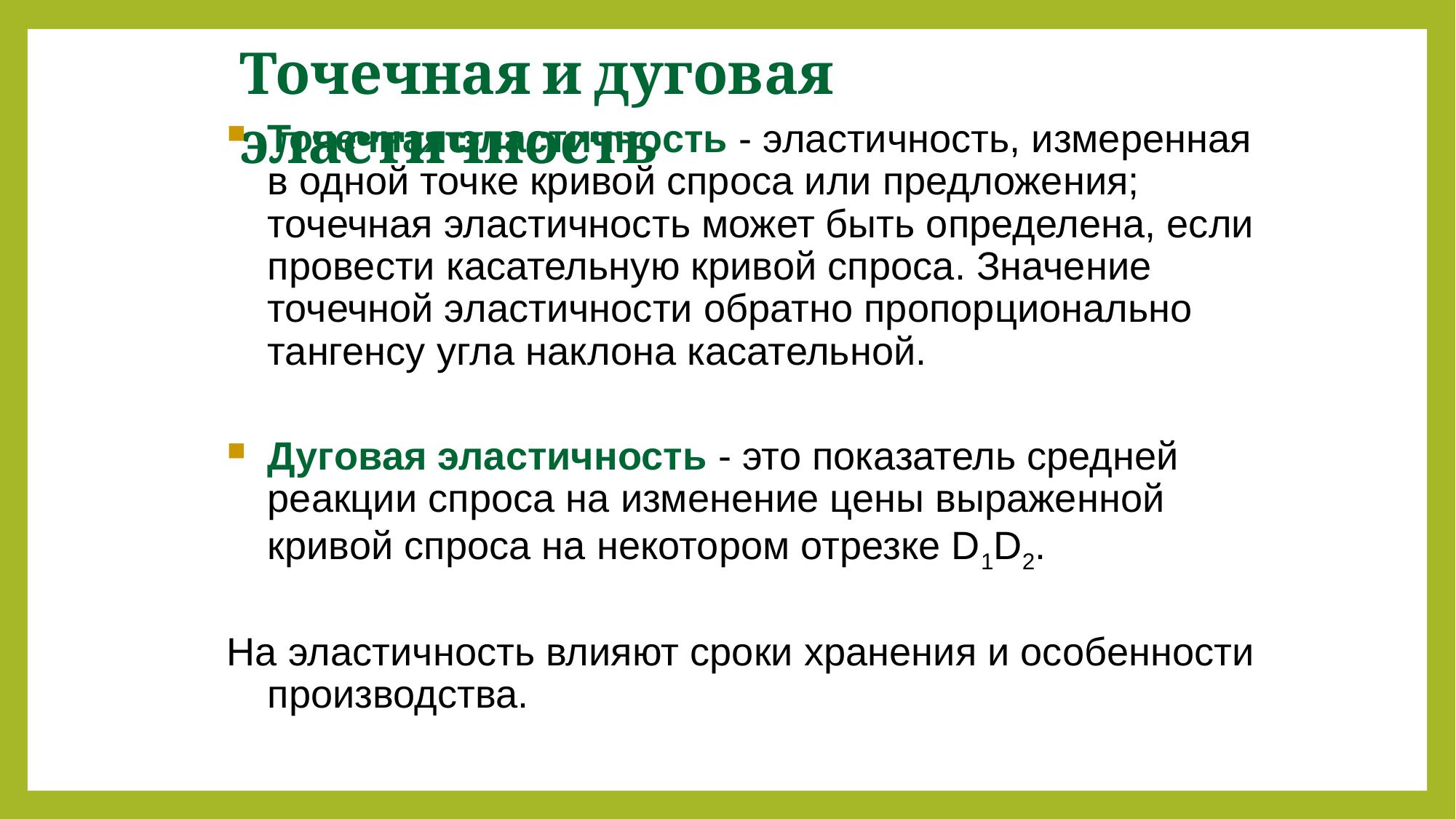

Точечная и дуговая эластичность
Точечная эластичность - эластичность, измеренная в одной точке кривой спроса или предложения; точечная эластичность может быть определена, если провести касательную кривой спроса. Значение точечной эластичности обратно пропорционально тангенсу угла наклона касательной.

Дуговая эластичность - это показатель средней реакции спроса на изменение цены выраженной кривой спроса на некотором отрезке D1D2.

На эластичность влияют сроки хранения и особенности производства.